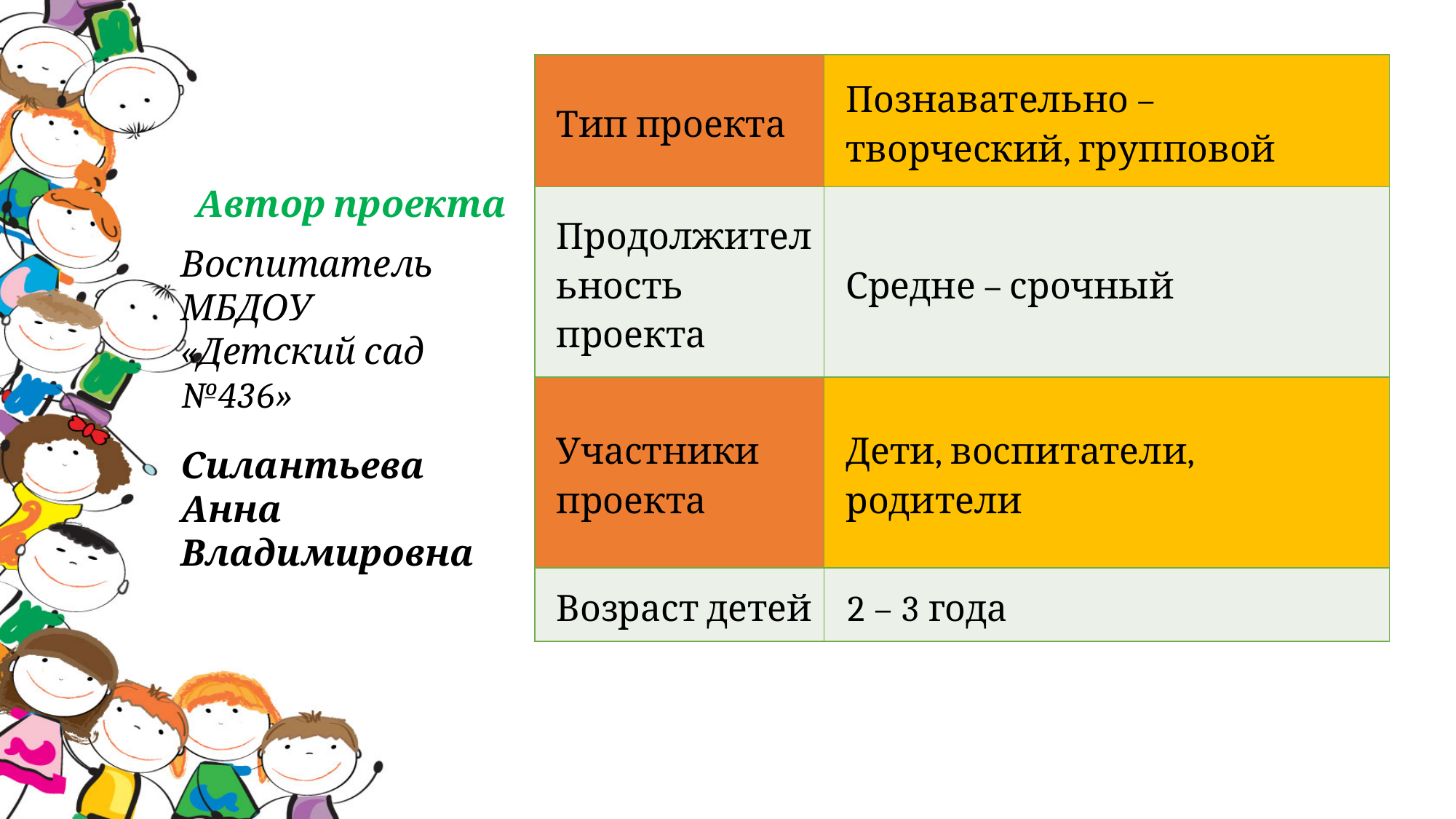

| Тип проекта | Познавательно – творческий, групповой |
| --- | --- |
| Продолжительность проекта | Средне – срочный |
| Участники проекта | Дети, воспитатели, родители |
| Возраст детей | 2 – 3 года |
# Автор проекта
Воспитатель МБДОУ «Детский сад №436»
Силантьева Анна Владимировна